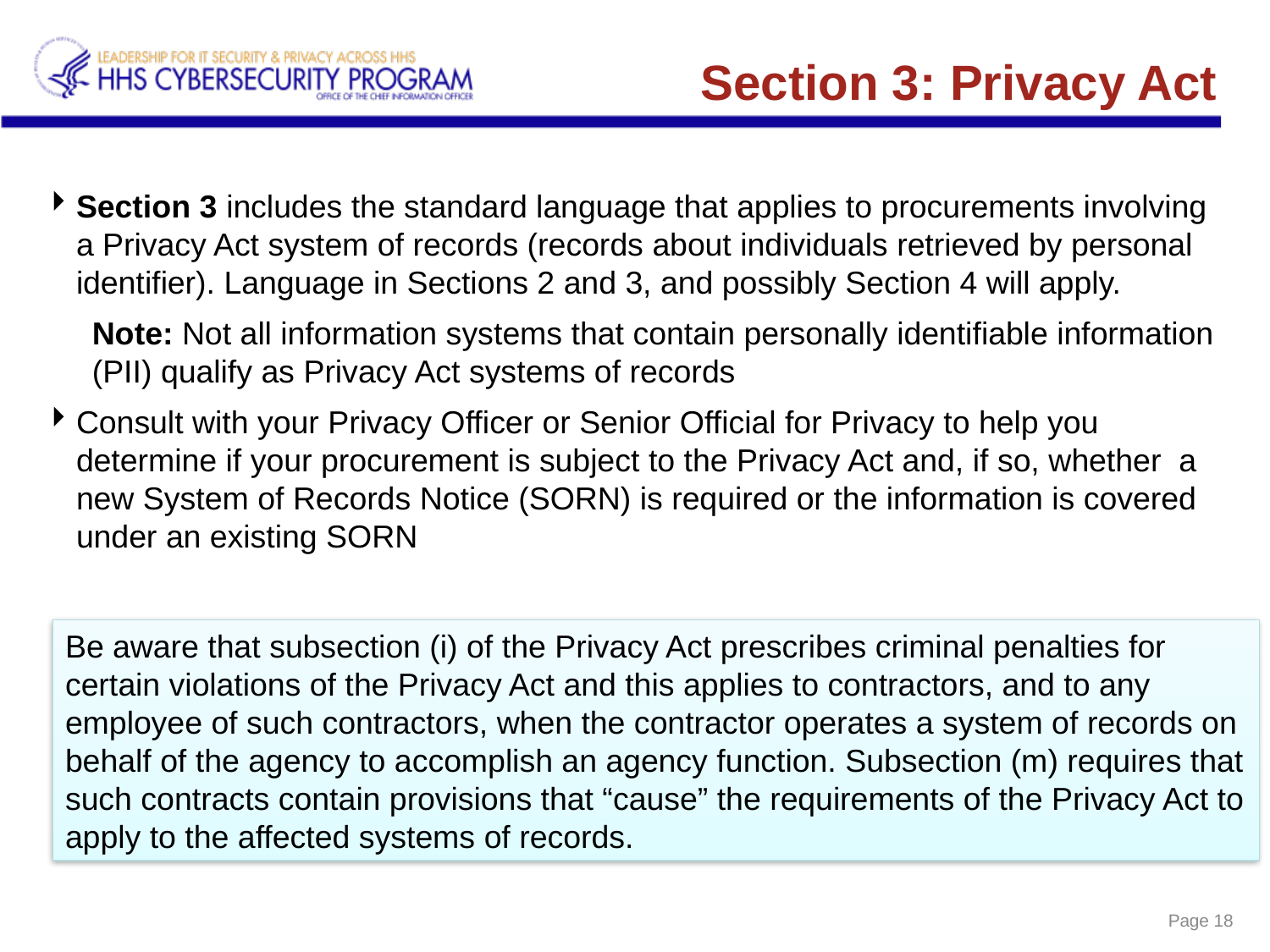

# Section 3: Privacy Act
Section 3 includes the standard language that applies to procurements involving a Privacy Act system of records (records about individuals retrieved by personal identifier). Language in Sections 2 and 3, and possibly Section 4 will apply.
Note: Not all information systems that contain personally identifiable information (PII) qualify as Privacy Act systems of records
Consult with your Privacy Officer or Senior Official for Privacy to help you determine if your procurement is subject to the Privacy Act and, if so, whether  a new System of Records Notice (SORN) is required or the information is covered under an existing SORN

Be aware that subsection (i) of the Privacy Act prescribes criminal penalties for certain violations of the Privacy Act and this applies to contractors, and to any employee of such contractors, when the contractor operates a system of records on behalf of the agency to accomplish an agency function. Subsection (m) requires that such contracts contain provisions that “cause” the requirements of the Privacy Act to apply to the affected systems of records.
Page 18